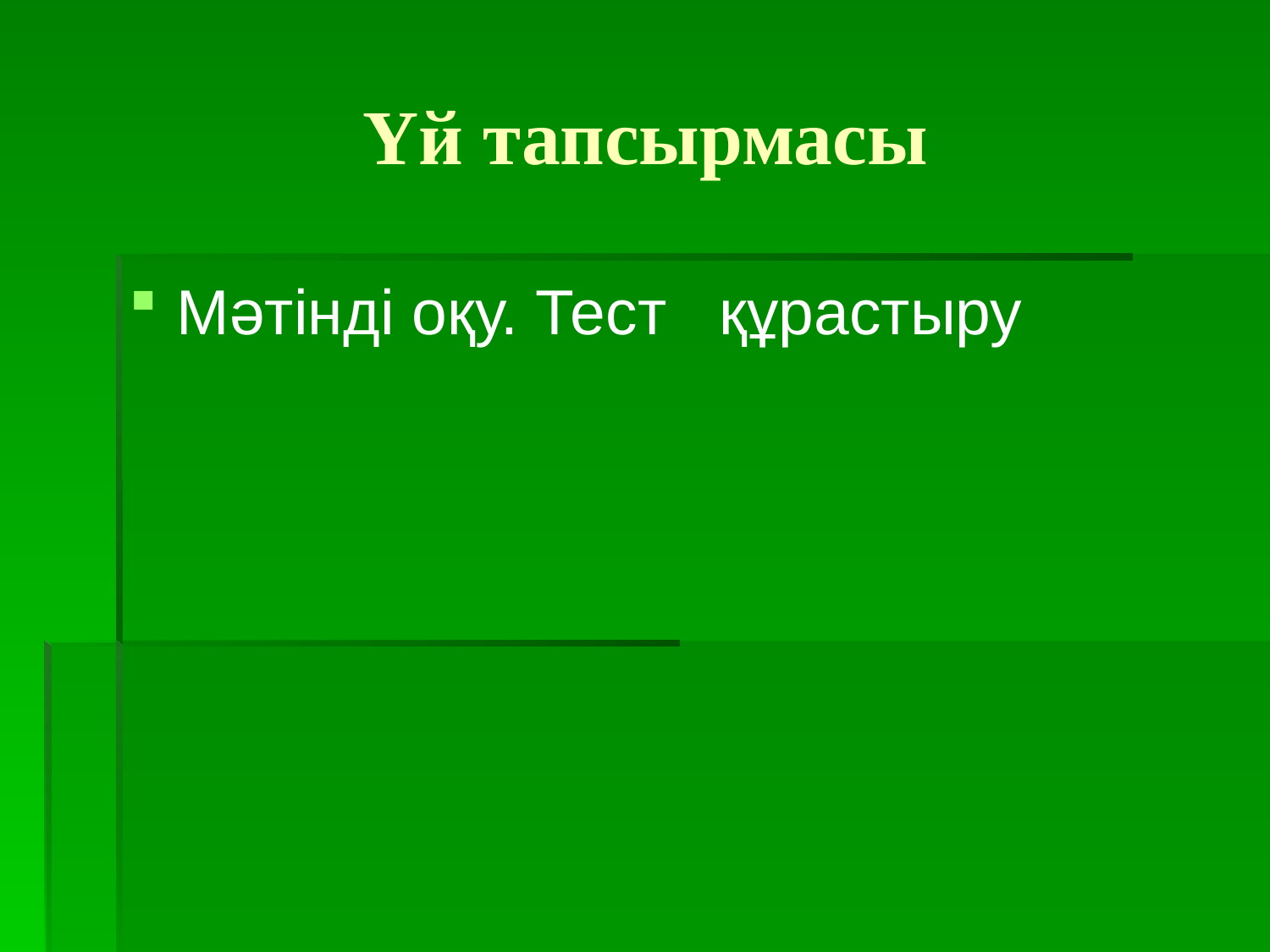

# Үй тапсырмасы
Мәтінді оқу. Тест   құрастыру